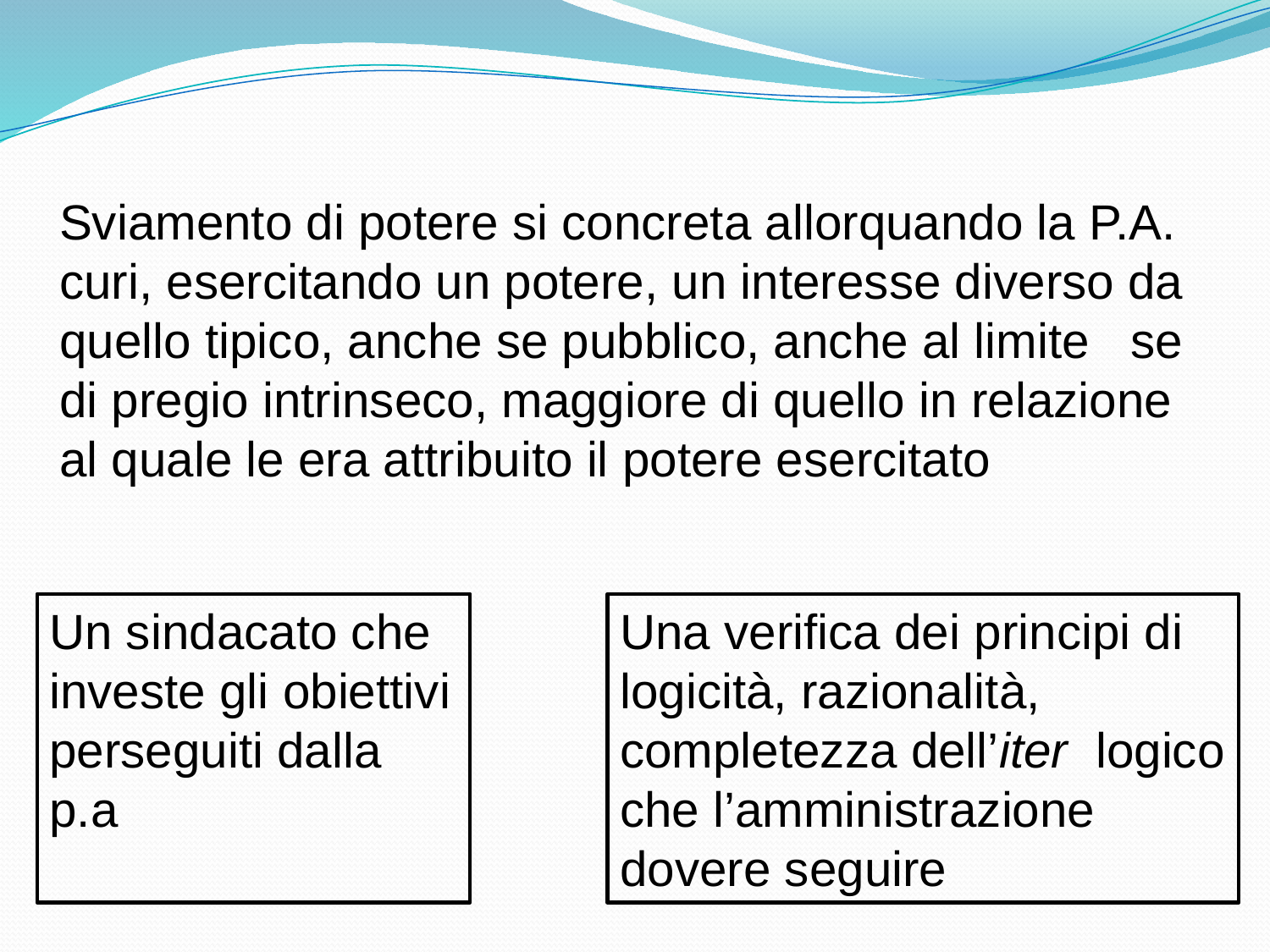

Sviamento di potere si concreta allorquando la P.A. curi, esercitando un potere, un interesse diverso da quello tipico, anche se pubblico, anche al limite   se di pregio intrinseco, maggiore di quello in relazione al quale le era attribuito il potere esercitato
Un sindacato che investe gli obiettivi perseguiti dalla p.a

Una verifica dei principi di logicità, razionalità, completezza dell’iter  logico che l’amministrazione dovere seguire